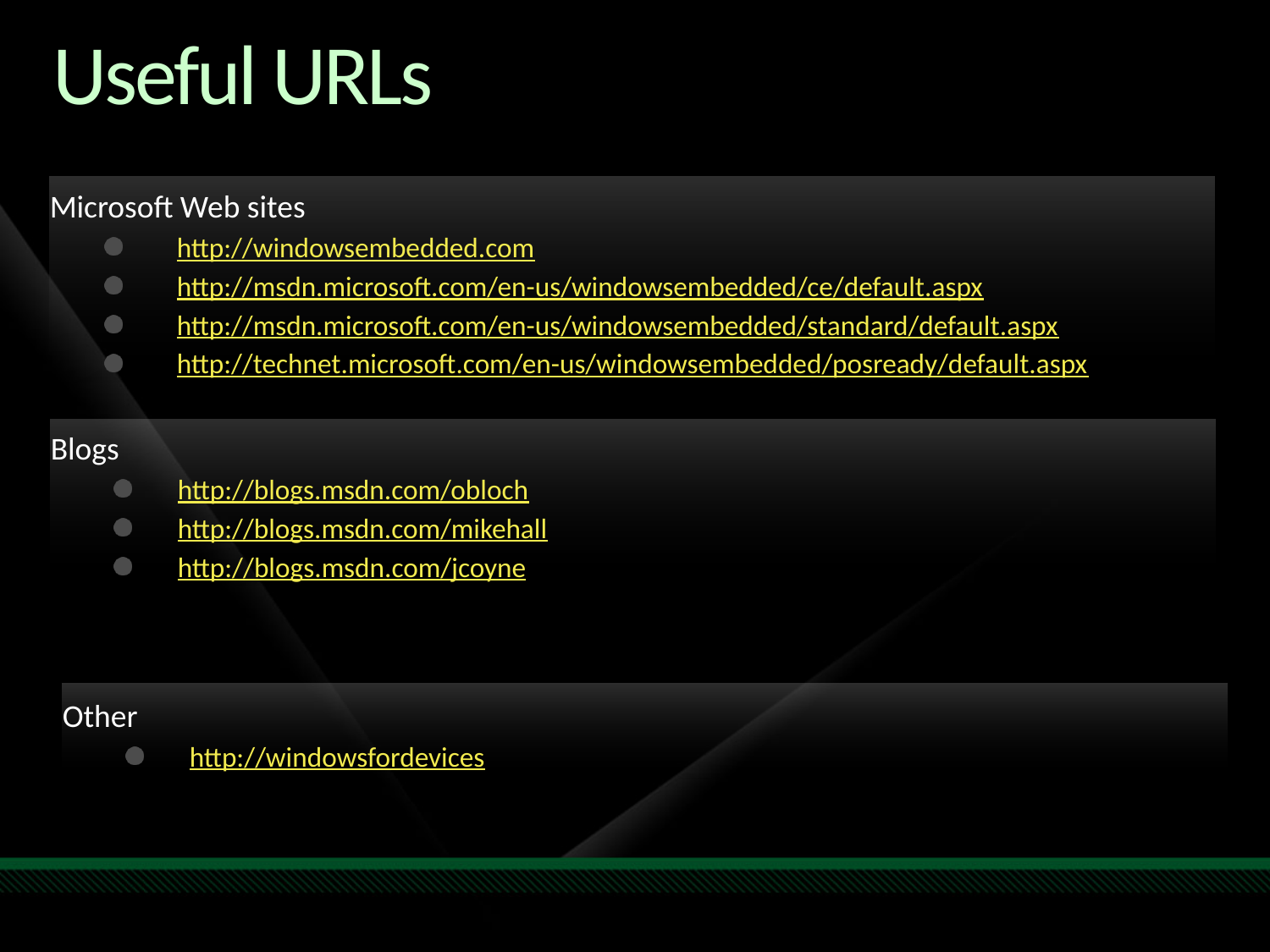

Required Slide
Track PMs will supply the content for this slide,
which will be inserted during
the final scrub.
# Useful URLs
Microsoft Web sites
http://windowsembedded.com
http://msdn.microsoft.com/en-us/windowsembedded/ce/default.aspx
http://msdn.microsoft.com/en-us/windowsembedded/standard/default.aspx
http://technet.microsoft.com/en-us/windowsembedded/posready/default.aspx
Blogs
http://blogs.msdn.com/obloch
http://blogs.msdn.com/mikehall
http://blogs.msdn.com/jcoyne
Other
http://windowsfordevices